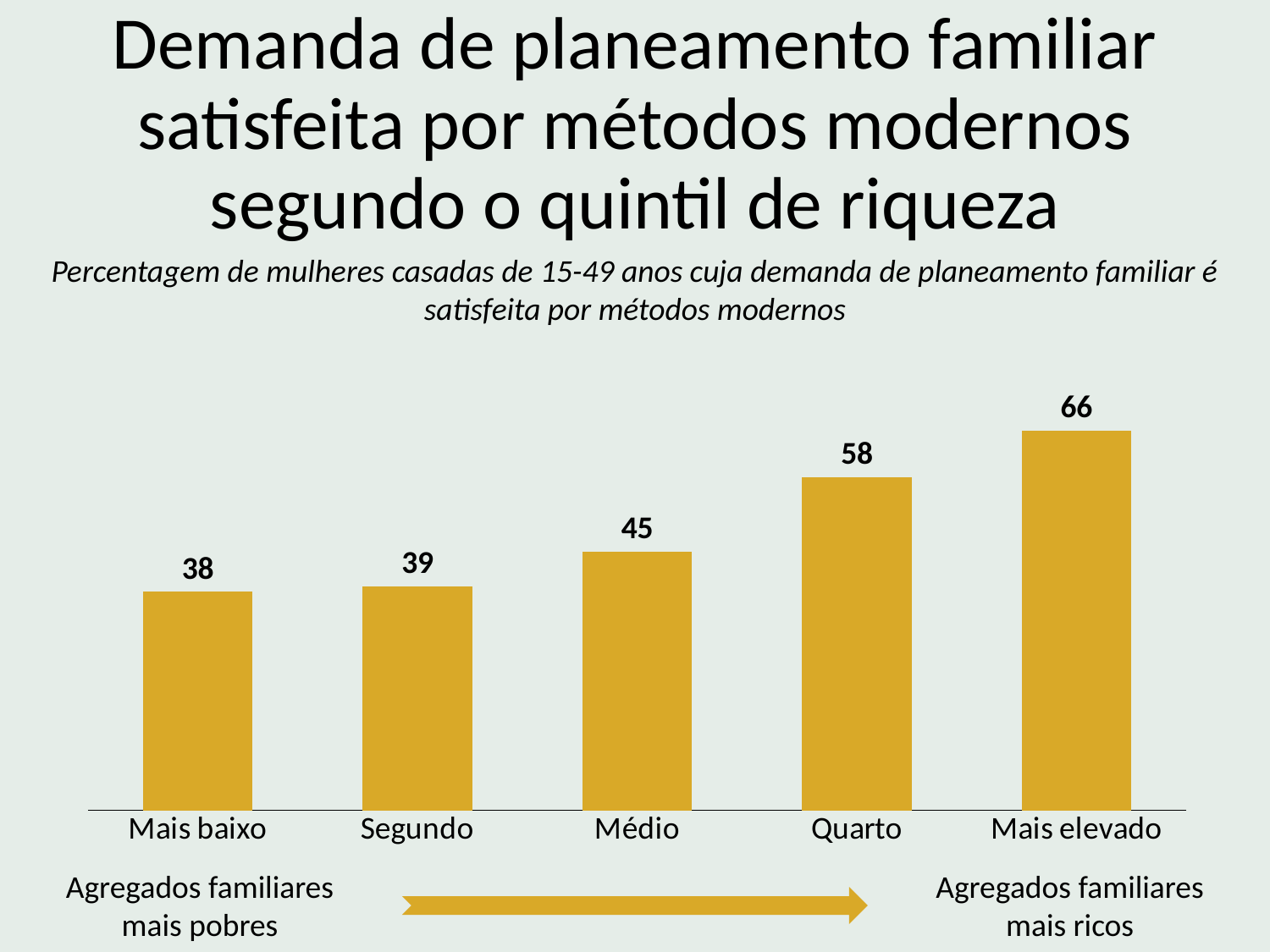

Demanda de planeamento familiar satisfeita por métodos modernos segundo o quintil de riqueza

### Chart

| Category | Column1 |
|---|---|
| Mais baixo | 38.0 |
| Segundo | 39.0 |
| Médio | 45.0 |
| Quarto | 58.0 |
| Mais elevado | 66.0 |
Percentagem de mulheres casadas de 15-49 anos cuja demanda de planeamento familiar é satisfeita por métodos modernos
Agregados familiares mais ricos
Agregados familiares mais pobres